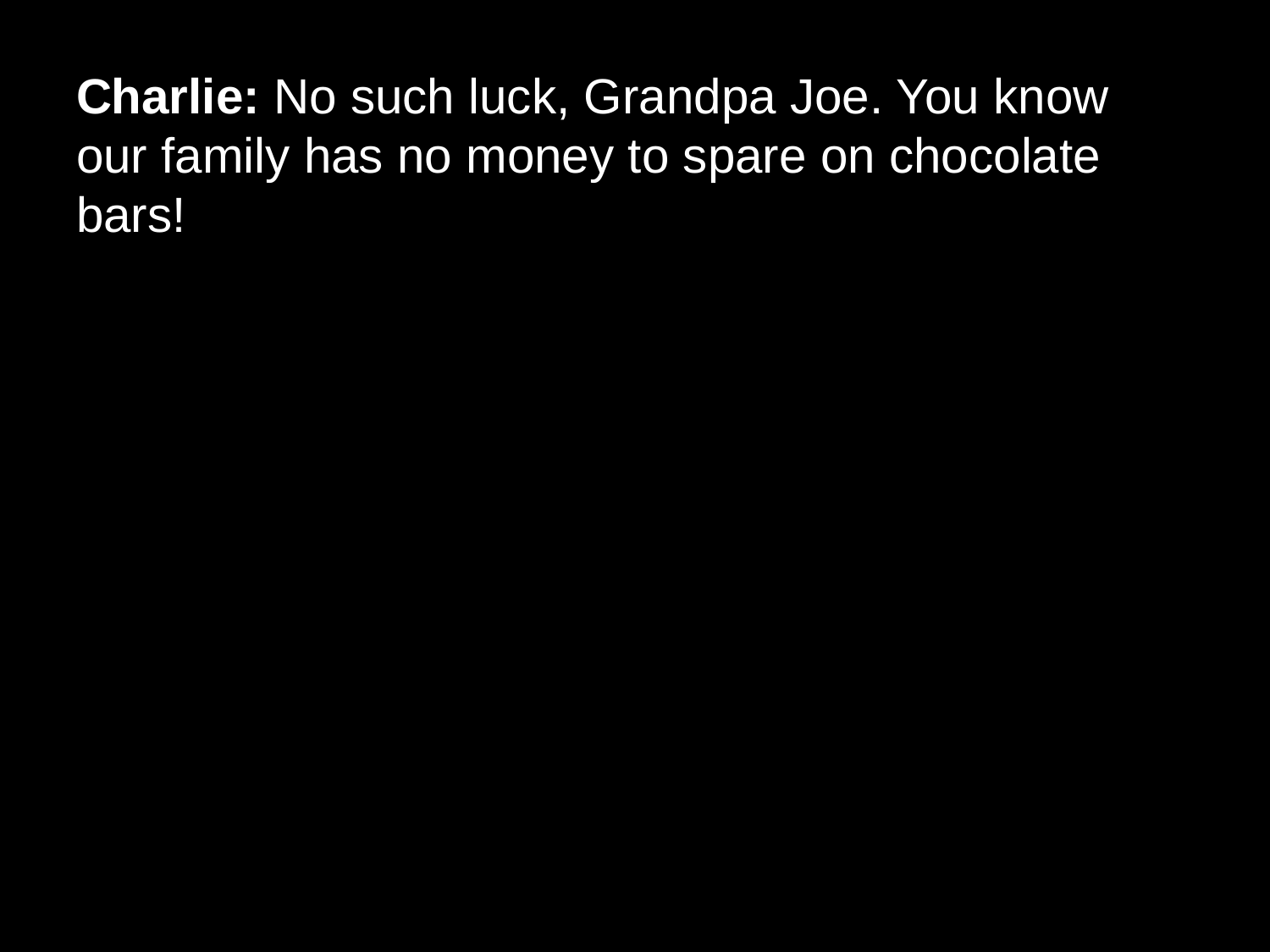

# Charlie: No such luck, Grandpa Joe. You know our family has no money to spare on chocolate bars!